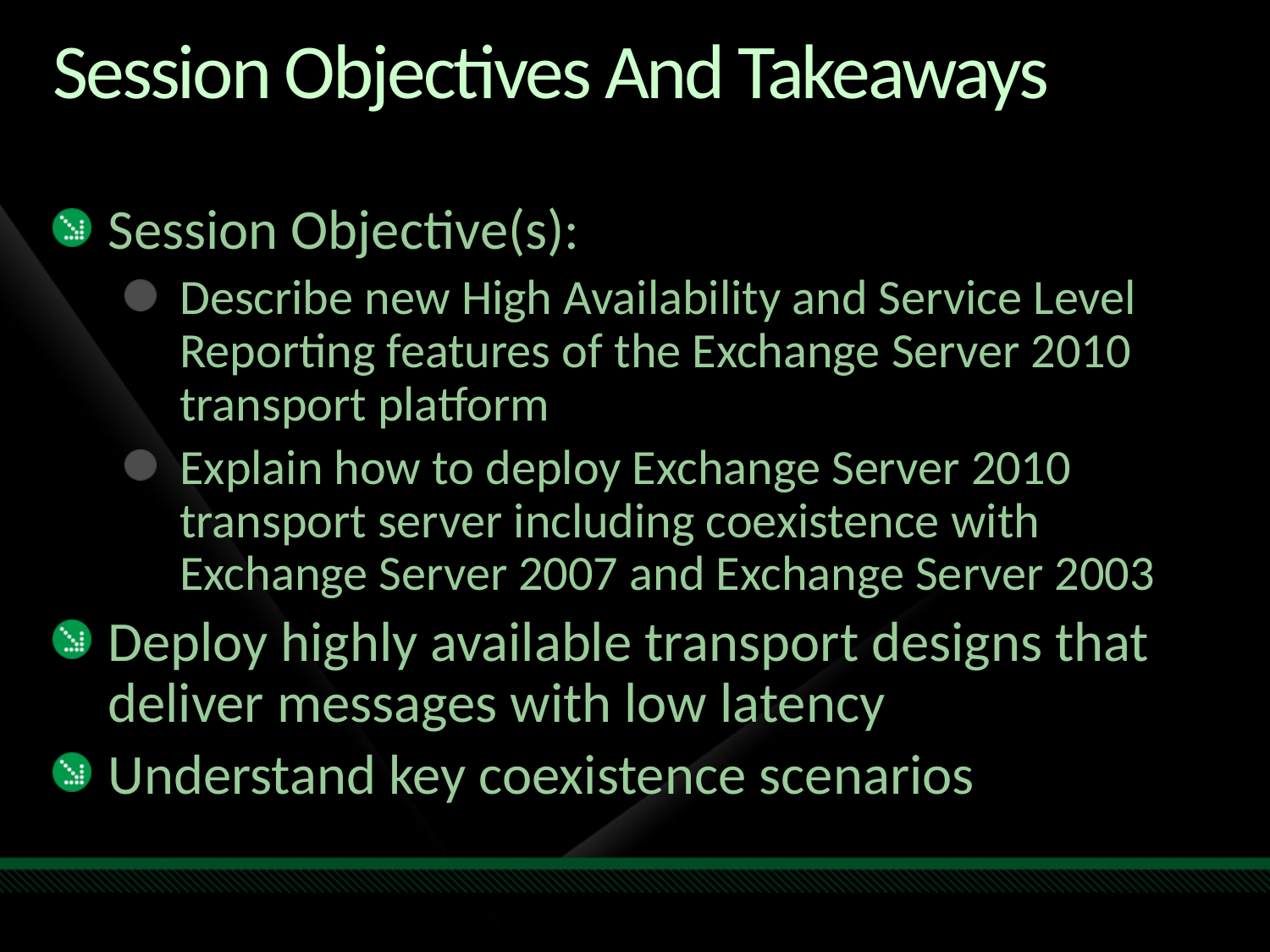

# Session Objectives And Takeaways
Session Objective(s):
Describe new High Availability and Service Level Reporting features of the Exchange Server 2010 transport platform
Explain how to deploy Exchange Server 2010 transport server including coexistence with Exchange Server 2007 and Exchange Server 2003
Deploy highly available transport designs that deliver messages with low latency
Understand key coexistence scenarios